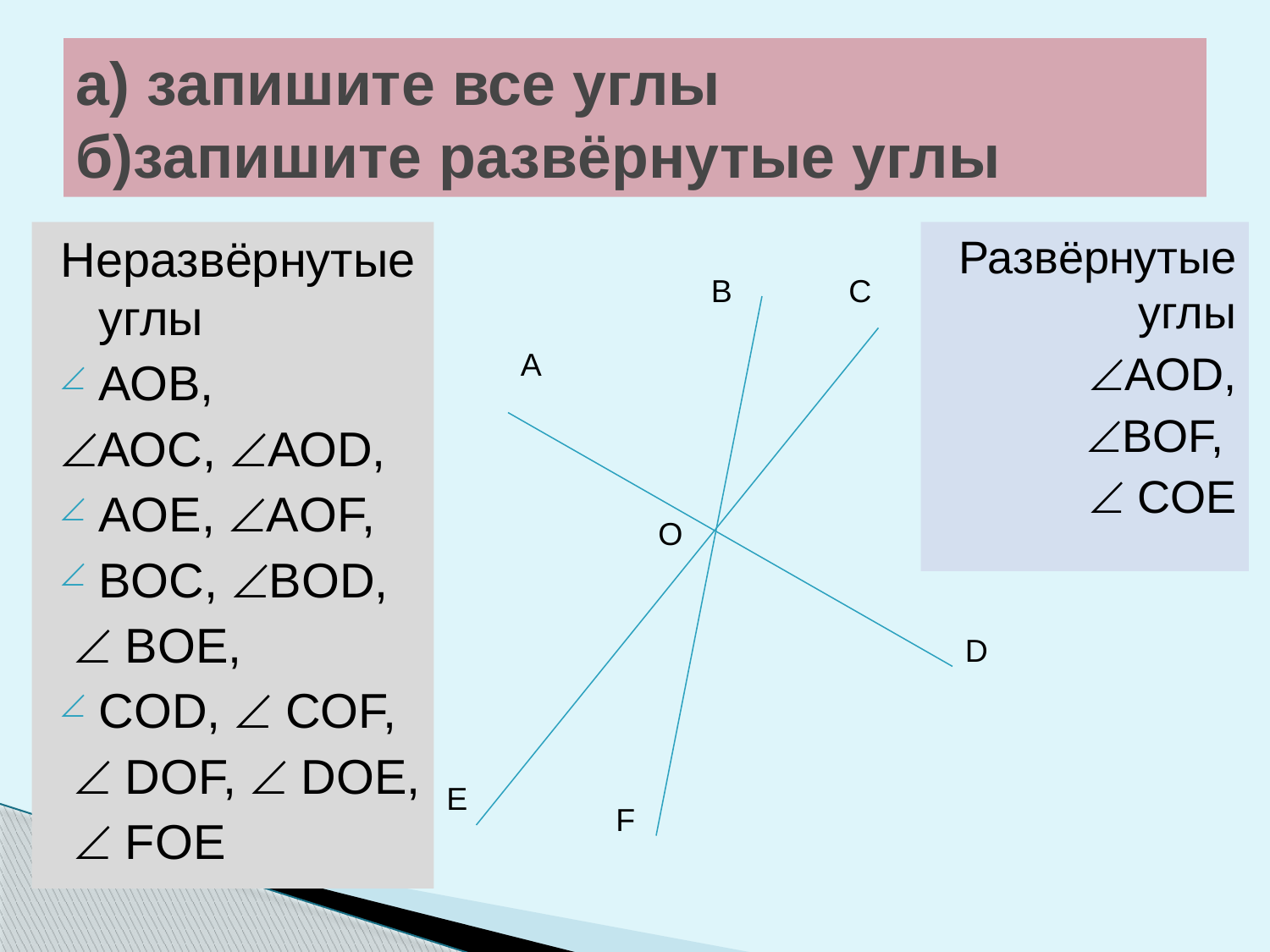

# а) запишите все углы б)запишите развёрнутые углы
Неразвёрнутые углы
АОВ,
∠АОС, ∠АОD,
AOE, ∠AOF,
BOC, ∠BOD,
 ∠ BOE,
COD, ∠ COF,
 ∠ DOF, ∠ DOE,
 ∠ FOE

Развёрнутые углы
           ∠AOD,
∠BOF,
∠ COE

B
C
A
O
D
E
F